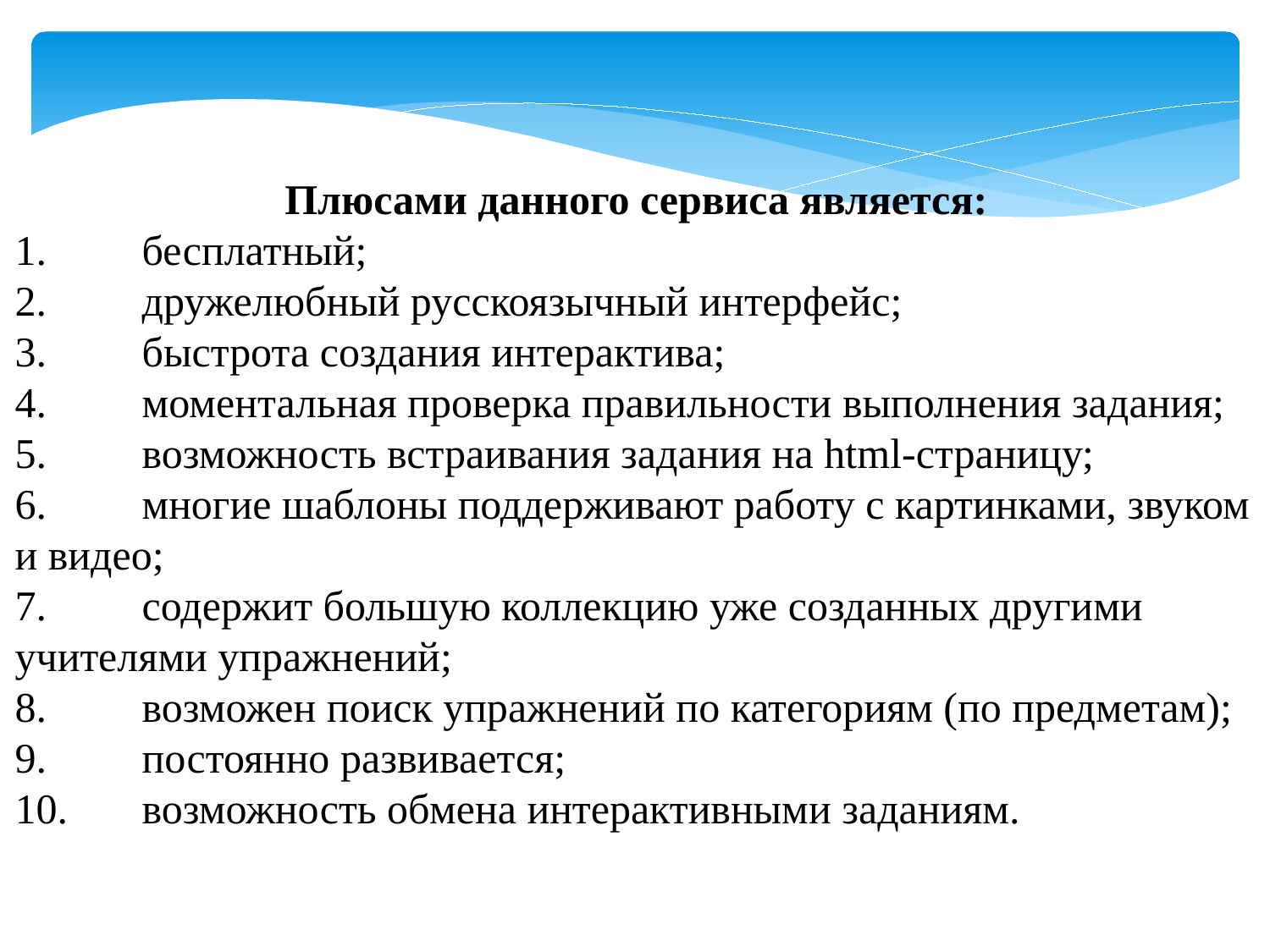

Плюсами данного сервиса является:
1.	бесплатный;
2.	дружелюбный русскоязычный интерфейс;
3.	быстрота создания интерактива;
4.	моментальная проверка правильности выполнения задания;
5.	возможность встраивания задания на html-страницу;
6.	многие шаблоны поддерживают работу с картинками, звуком и видео;
7.	содержит большую коллекцию уже созданных другими учителями упражнений;
8.	возможен поиск упражнений по категориям (по предметам);
9.	постоянно развивается;
10.	возможность обмена интерактивными заданиям.